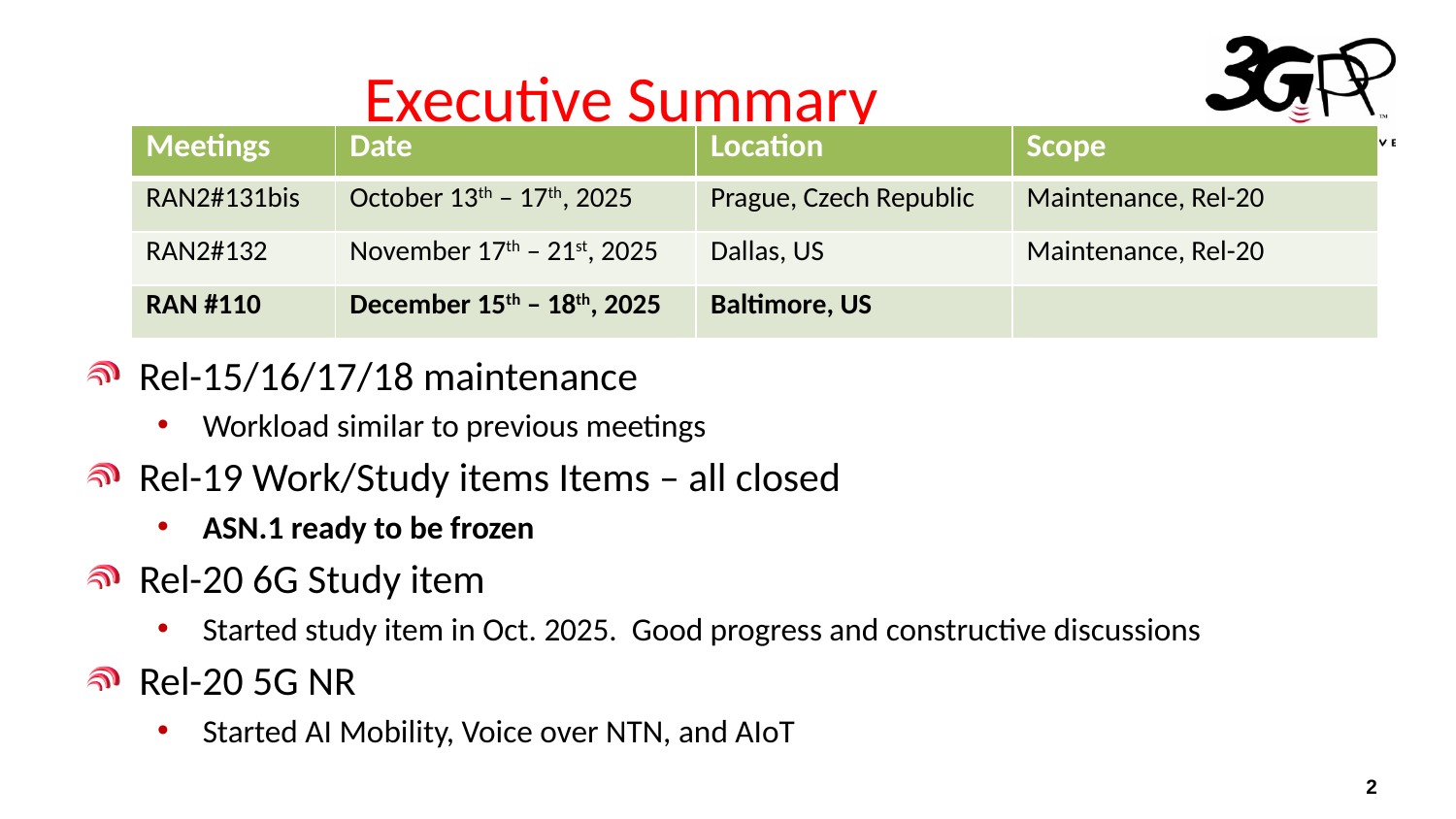

# Executive Summary
| Meetings | Date | Location | Scope |
| --- | --- | --- | --- |
| RAN2#131bis | October 13th – 17th, 2025 | Prague, Czech Republic | Maintenance, Rel-20 |
| RAN2#132 | November 17th – 21st, 2025 | Dallas, US | Maintenance, Rel-20 |
| RAN #110 | December 15th – 18th, 2025 | Baltimore, US |  |
Rel-15/16/17/18 maintenance
Workload similar to previous meetings
Rel-19 Work/Study items Items – all closed
ASN.1 ready to be frozen
Rel-20 6G Study item
Started study item in Oct. 2025.  Good progress and constructive discussions
Rel-20 5G NR
Started AI Mobility, Voice over NTN, and AIoT